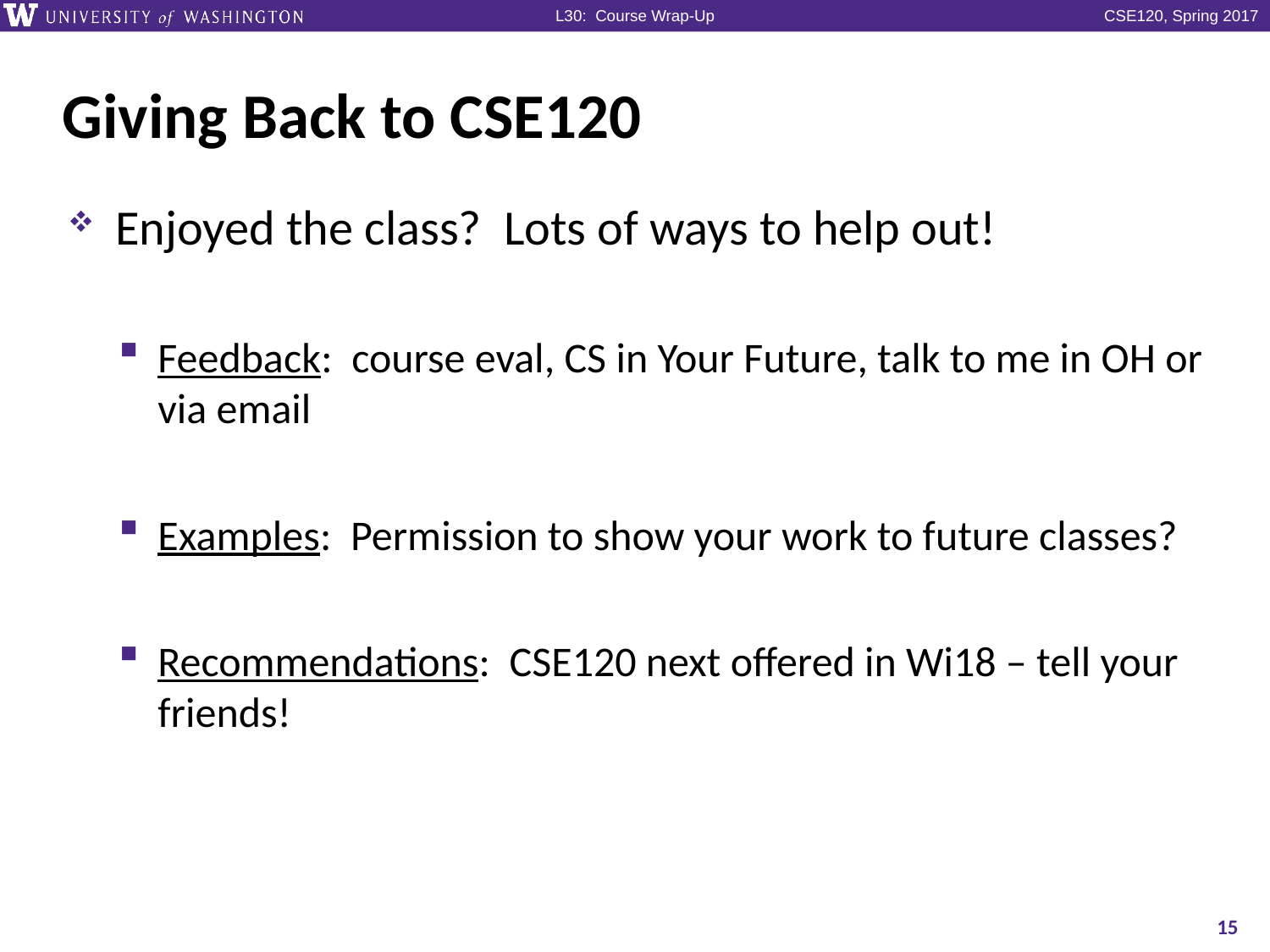

# Giving Back to CSE120
Enjoyed the class?  Lots of ways to help out!

Feedback:  course eval, CS in Your Future, talk to me in OH or via email

Examples:  Permission to show your work to future classes?

Recommendations:  CSE120 next offered in Wi18 – tell your friends!
15